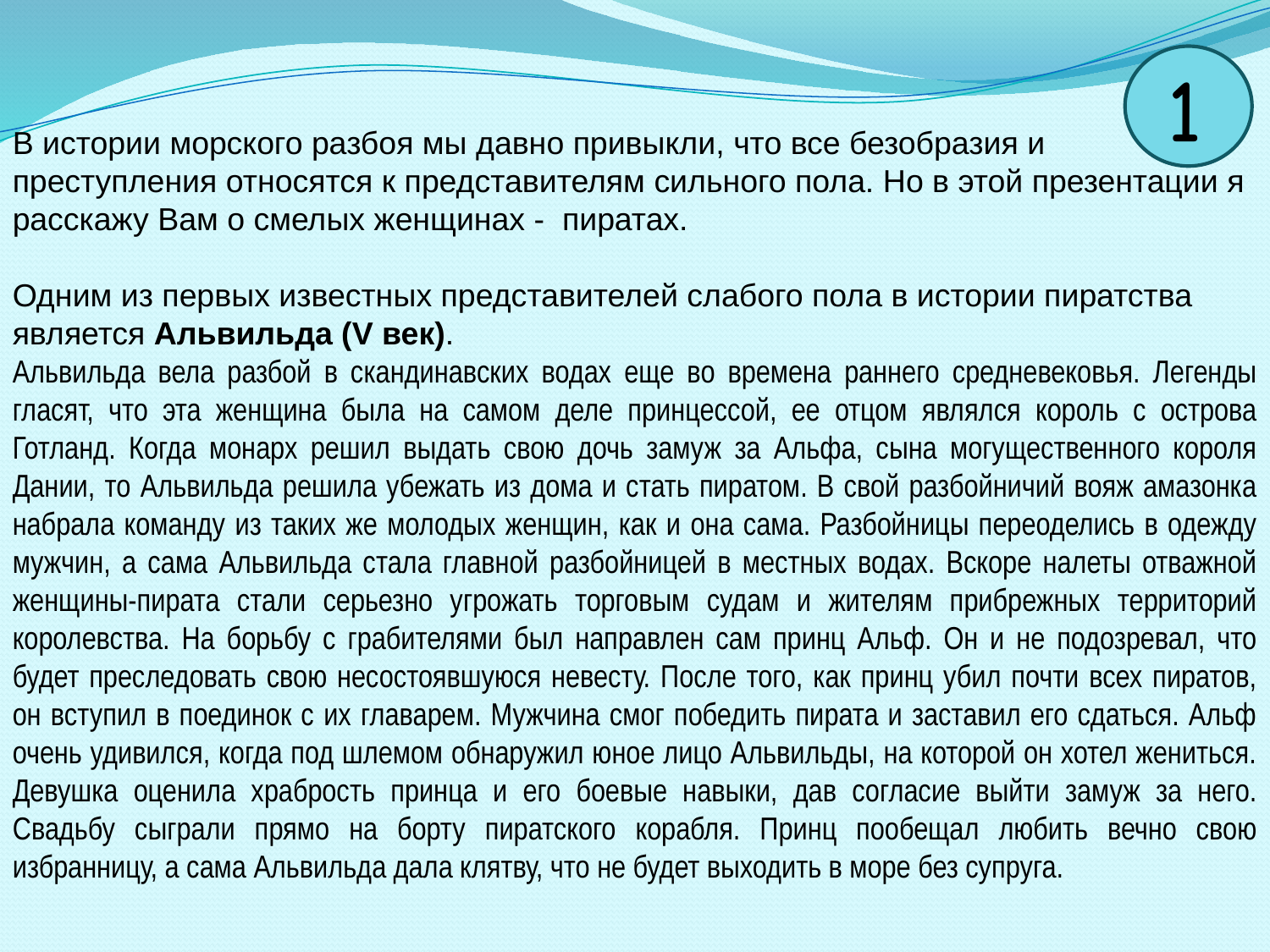

1
В истории морского разбоя мы давно привыкли, что все безобразия и преступления относятся к представителям сильного пола. Но в этой презентации я расскажу Вам о смелых женщинах -  пиратах.

Одним из первых известных представителей слабого пола в истории пиратства является Альвильда (V век).
Альвильда вела разбой в скандинавских водах еще во времена раннего средневековья. Легенды гласят, что эта женщина была на самом деле принцессой, ее отцом являлся король с острова Готланд. Когда монарх решил выдать свою дочь замуж за Альфа, сына могущественного короля Дании, то Альвильда решила убежать из дома и стать пиратом. В свой разбойничий вояж амазонка набрала команду из таких же молодых женщин, как и она сама. Разбойницы переоделись в одежду мужчин, а сама Альвильда стала главной разбойницей в местных водах. Вскоре налеты отважной женщины-пирата стали серьезно угрожать торговым судам и жителям прибрежных территорий королевства. На борьбу с грабителями был направлен сам принц Альф. Он и не подозревал, что будет преследовать свою несостоявшуюся невесту. После того, как принц убил почти всех пиратов, он вступил в поединок с их главарем. Мужчина смог победить пирата и заставил его сдаться. Альф очень удивился, когда под шлемом обнаружил юное лицо Альвильды, на которой он хотел жениться. Девушка оценила храбрость принца и его боевые навыки, дав согласие выйти замуж за него. Свадьбу сыграли прямо на борту пиратского корабля. Принц пообещал любить вечно свою избранницу, а сама Альвильда дала клятву, что не будет выходить в море без супруга.